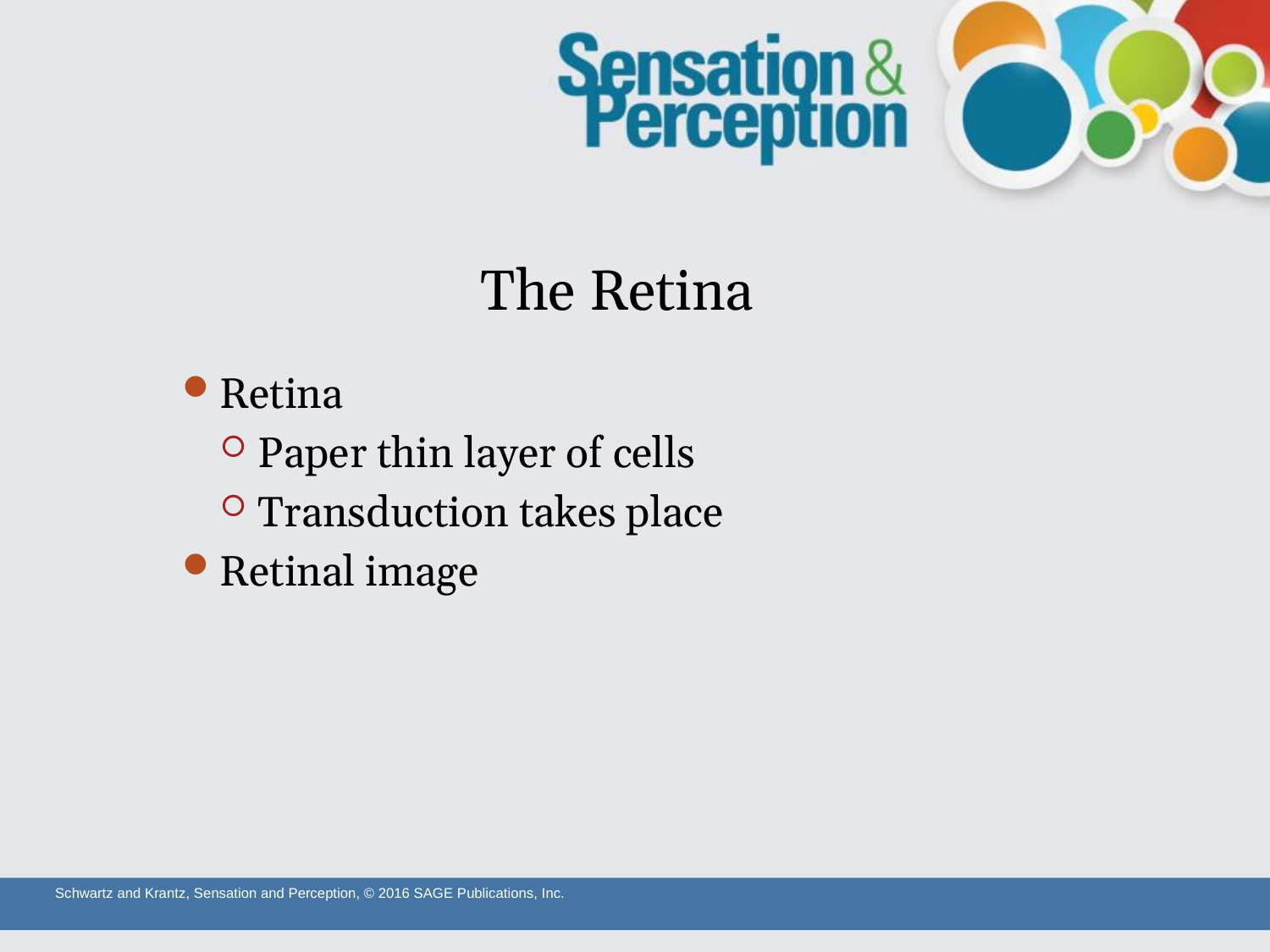

# The Retina
Retina
Paper thin layer of cells
Transduction takes place
Retinal image
Schwartz and Krantz, Sensation and Perception, © 2016 SAGE Publications, Inc.